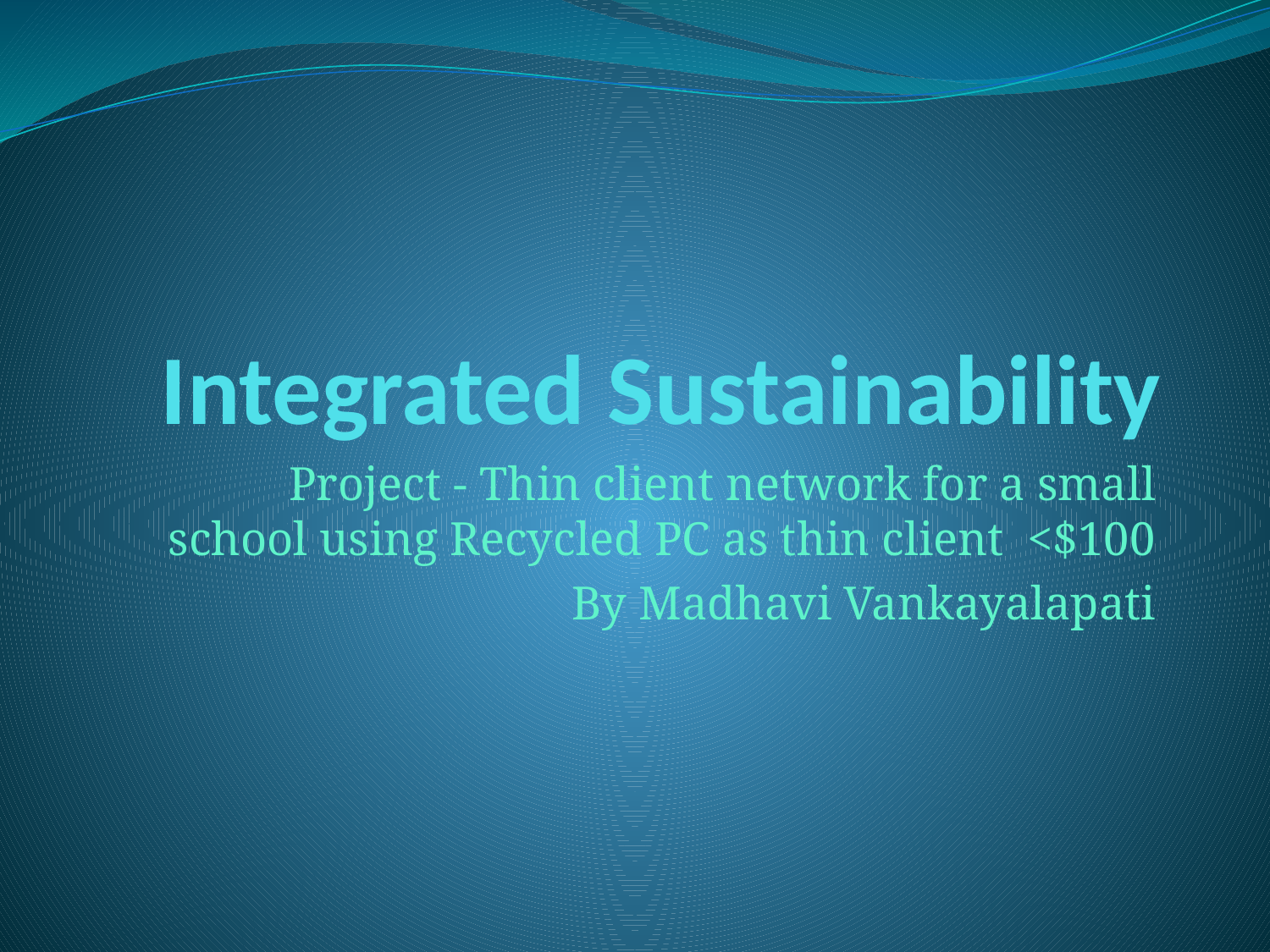

# Integrated Sustainability
Project - Thin client network for a small school using Recycled PC as thin client  <$100
By Madhavi Vankayalapati